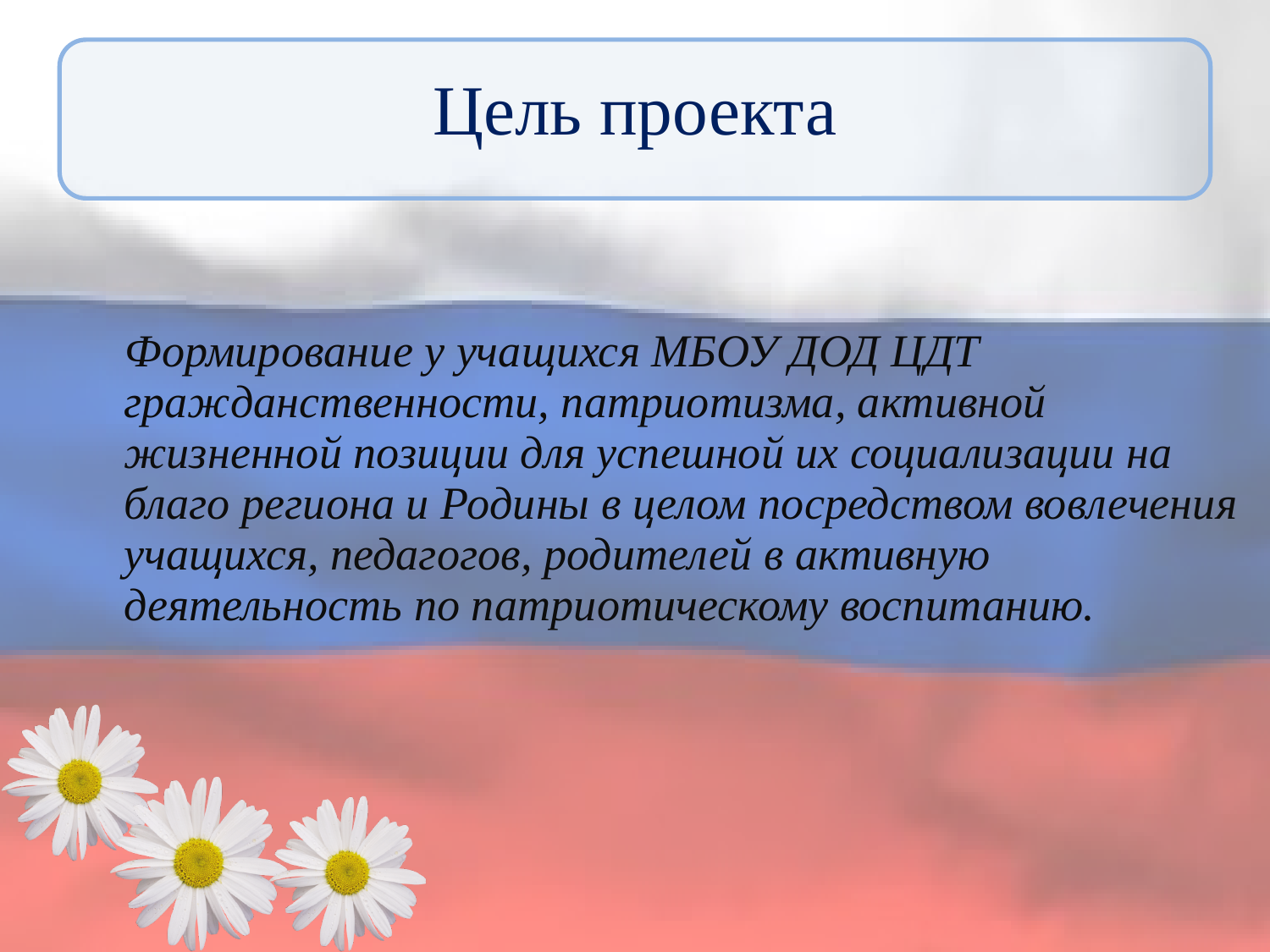

# Цель проекта
    Формирование у учащихся МБОУ ДОД ЦДТ гражданственности, патриотизма, активной жизненной позиции для успешной их социализации на благо региона и Родины в целом посредством вовлечения учащихся, педагогов, родителей в активную деятельность по патриотическому воспитанию.